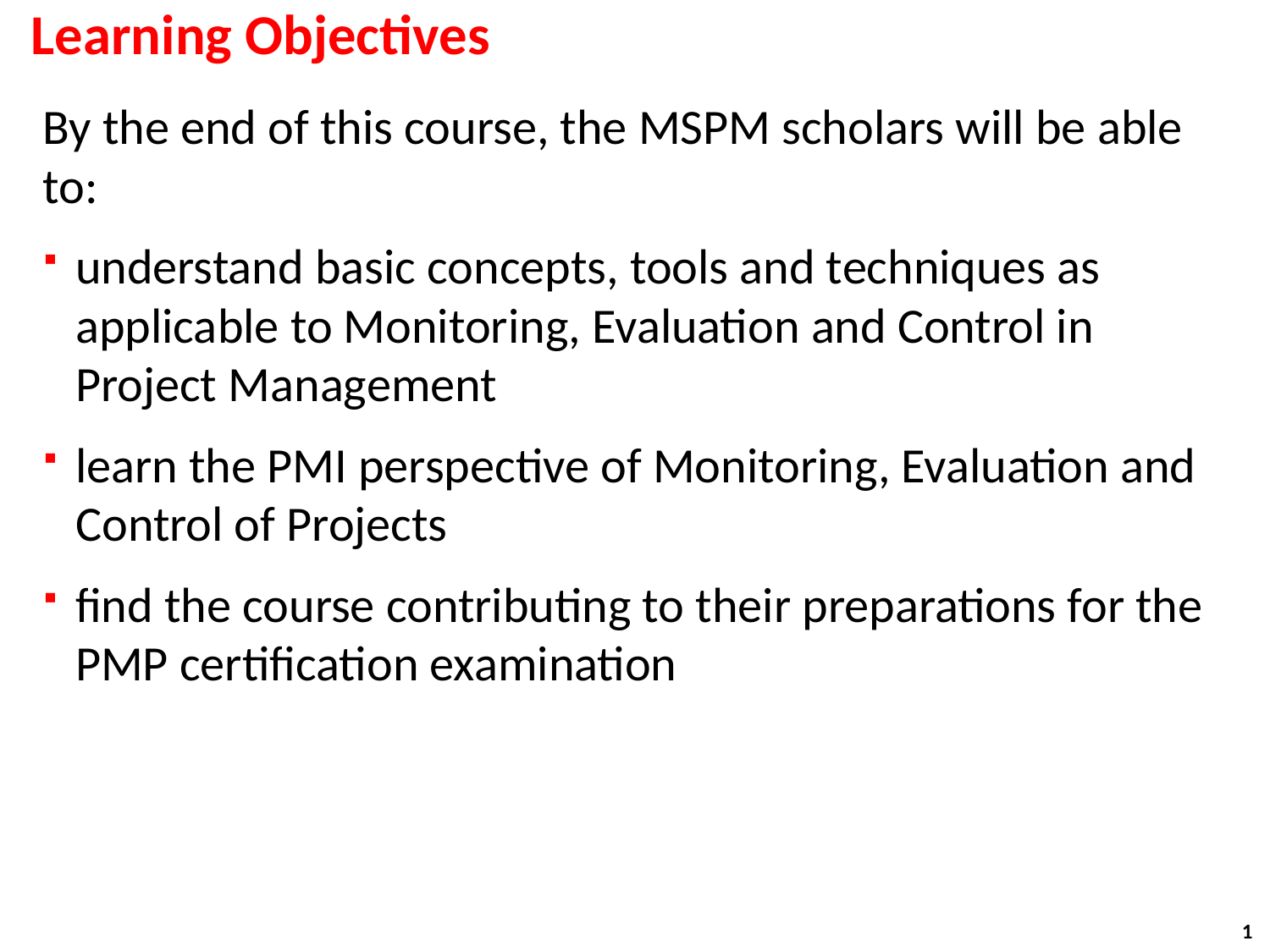

# Learning Objectives
By the end of this course, the MSPM scholars will be able to:
understand basic concepts, tools and techniques as applicable to Monitoring, Evaluation and Control in Project Management
learn the PMI perspective of Monitoring, Evaluation and Control of Projects
find the course contributing to their preparations for the PMP certification examination
1